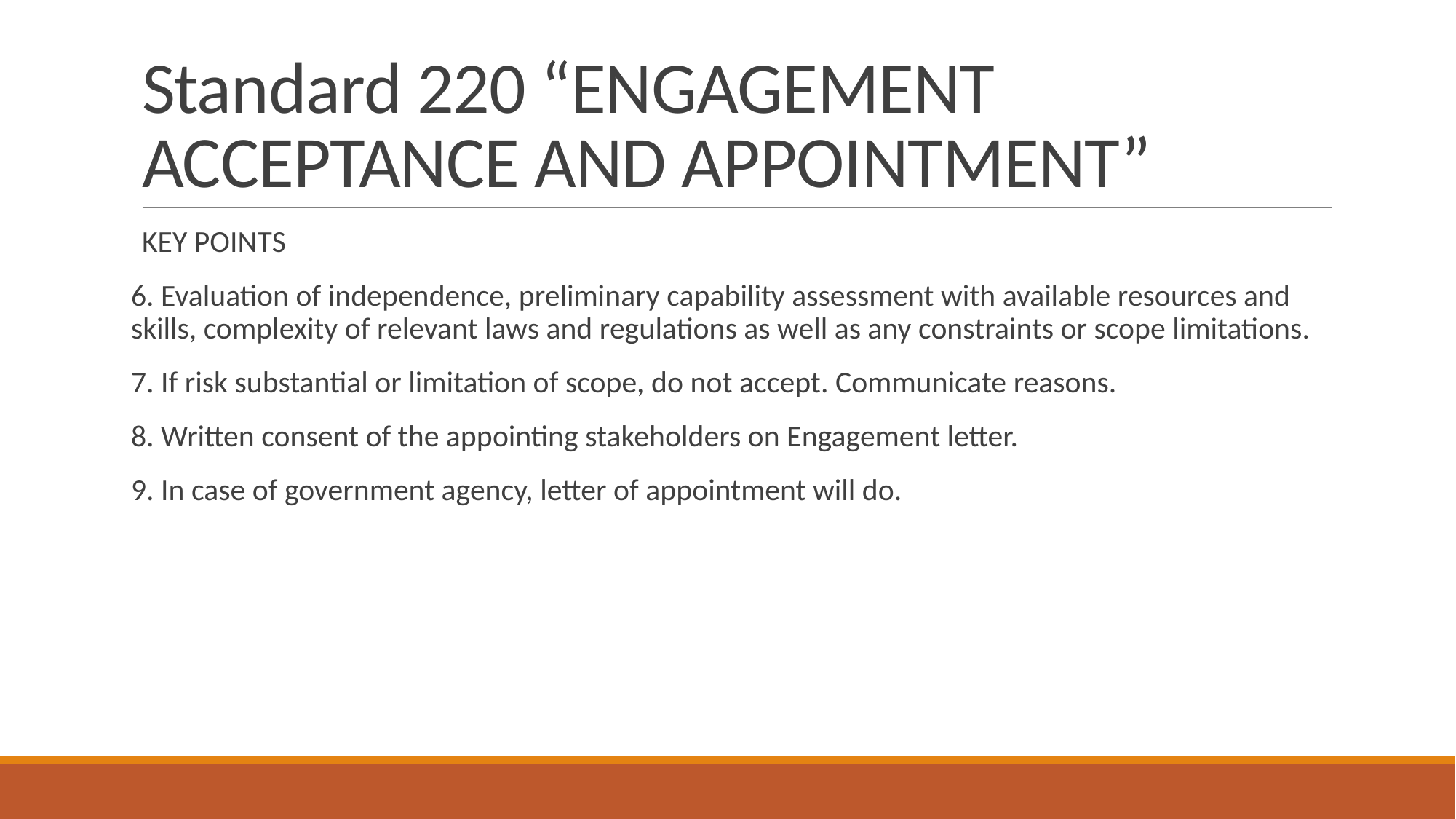

# Standard 220 “ENGAGEMENT ACCEPTANCE AND APPOINTMENT”
KEY POINTS
6. Evaluation of independence, preliminary capability assessment with available resources and skills, complexity of relevant laws and regulations as well as any constraints or scope limitations.
7. If risk substantial or limitation of scope, do not accept. Communicate reasons.
8. Written consent of the appointing stakeholders on Engagement letter.
9. In case of government agency, letter of appointment will do.